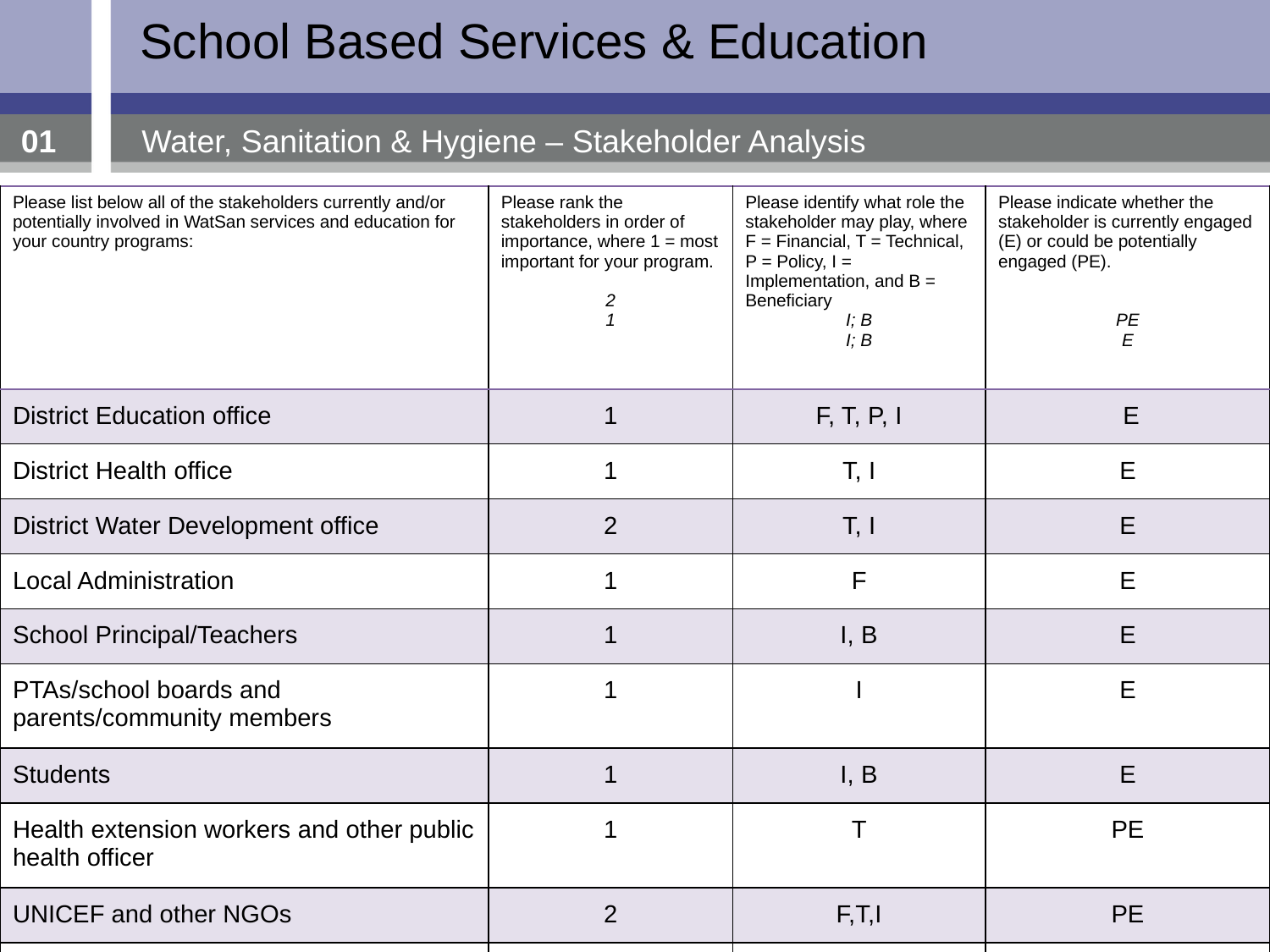

School Based Services & Education

01
Water, Sanitation & Hygiene – Stakeholder Analysis
| Please list below all of the stakeholders currently and/or potentially involved in WatSan services and education for your country programs: | Please rank the stakeholders in order of importance, where 1 = most important for your program. 2 1 | Please identify what role the stakeholder may play, where F = Financial, T = Technical, P = Policy, I = Implementation, and B = Beneficiary I; B I; B | Please indicate whether the stakeholder is currently engaged (E) or could be potentially engaged (PE). PE E |
| --- | --- | --- | --- |
| District Education office | 1 | F, T, P, I | E |
| District Health office | 1 | T, I | E |
| District Water Development office | 2 | T, I | E |
| Local Administration | 1 | F | E |
| School Principal/Teachers | 1 | I, B | E |
| PTAs/school boards and parents/community members | 1 | I | E |
| Students | 1 | I, B | E |
| Health extension workers and other public health officer | 1 | T | PE |
| UNICEF and other NGOs | 2 | F,T,I | PE |
|  |  |  |  |